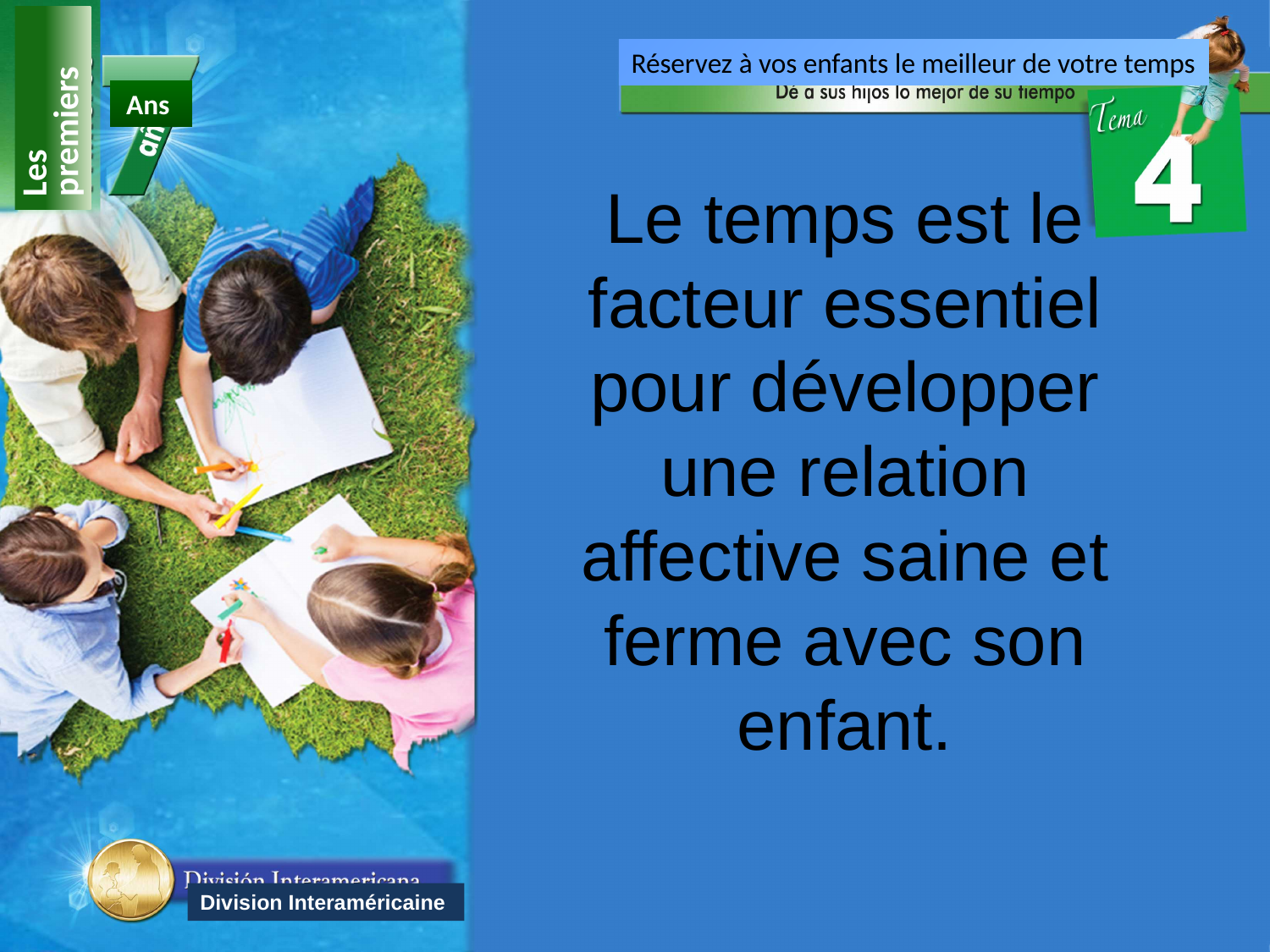

Réservez à vos enfants le meilleur de votre temps
Les premiers
Ans
Le temps est le facteur essentiel pour développer une relation affective saine et ferme avec son enfant.
Division Interaméricaine